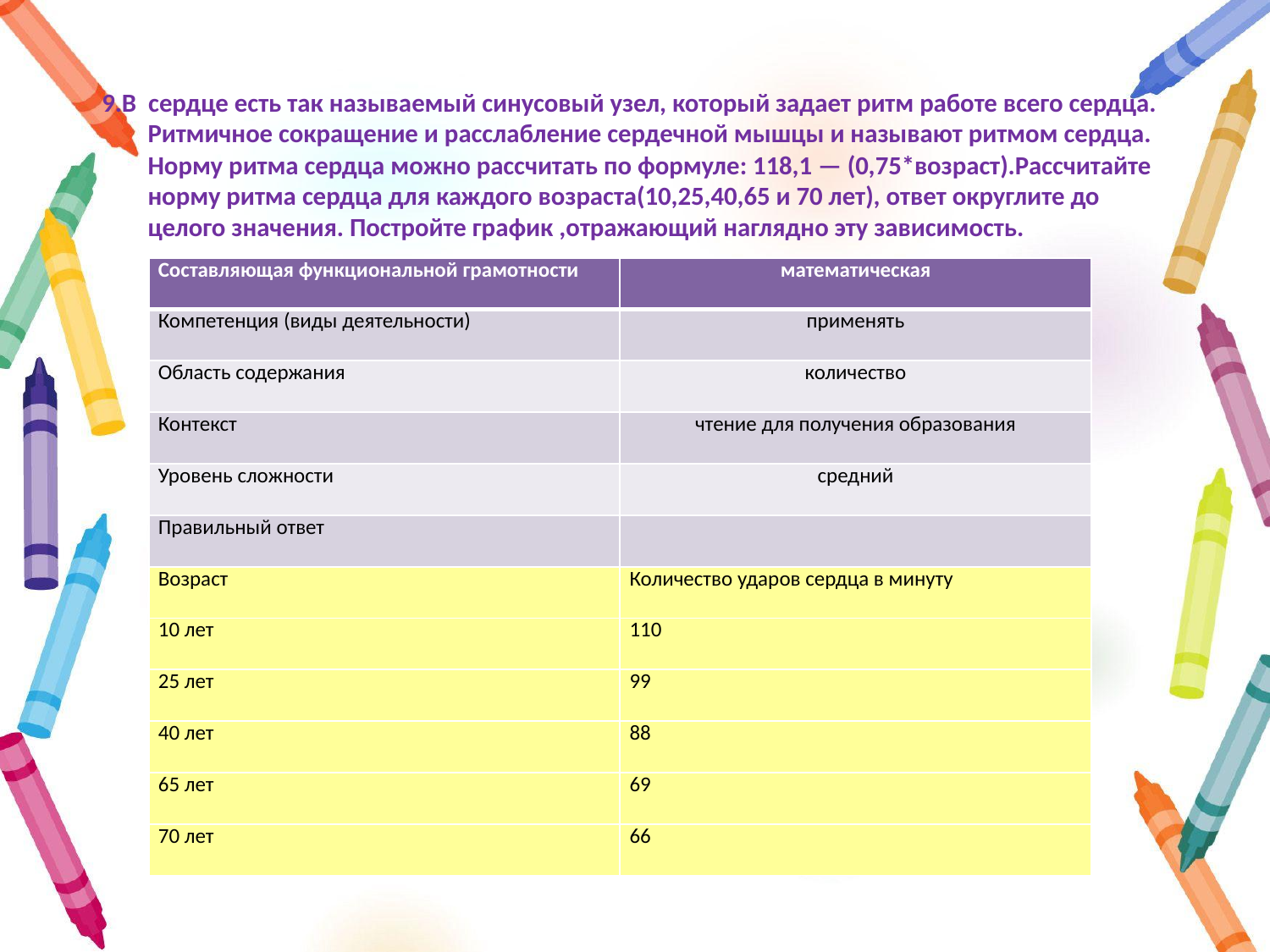

9.В  сердце есть так называемый синусовый узел, который задает ритм работе всего сердца. Ритмичное сокращение и расслабление сердечной мышцы и называют ритмом сердца. Норму ритма сердца можно рассчитать по формуле: 118,1 — (0,75*возраст).Рассчитайте норму ритма сердца для каждого возраста(10,25,40,65 и 70 лет), ответ округлите до целого значения. Постройте график ,отражающий наглядно эту зависимость.

| Составляющая функциональной грамотности | математическая |
| --- | --- |
| Компетенция (виды деятельности) | применять |
| Область содержания | количество |
| Контекст | чтение для получения образования |
| Уровень сложности | средний |
| Правильный ответ |  |
| Возраст | Количество ударов сердца в минуту |
| 10 лет | 110 |
| 25 лет | 99 |
| 40 лет | 88 |
| 65 лет | 69 |
| 70 лет | 66 |